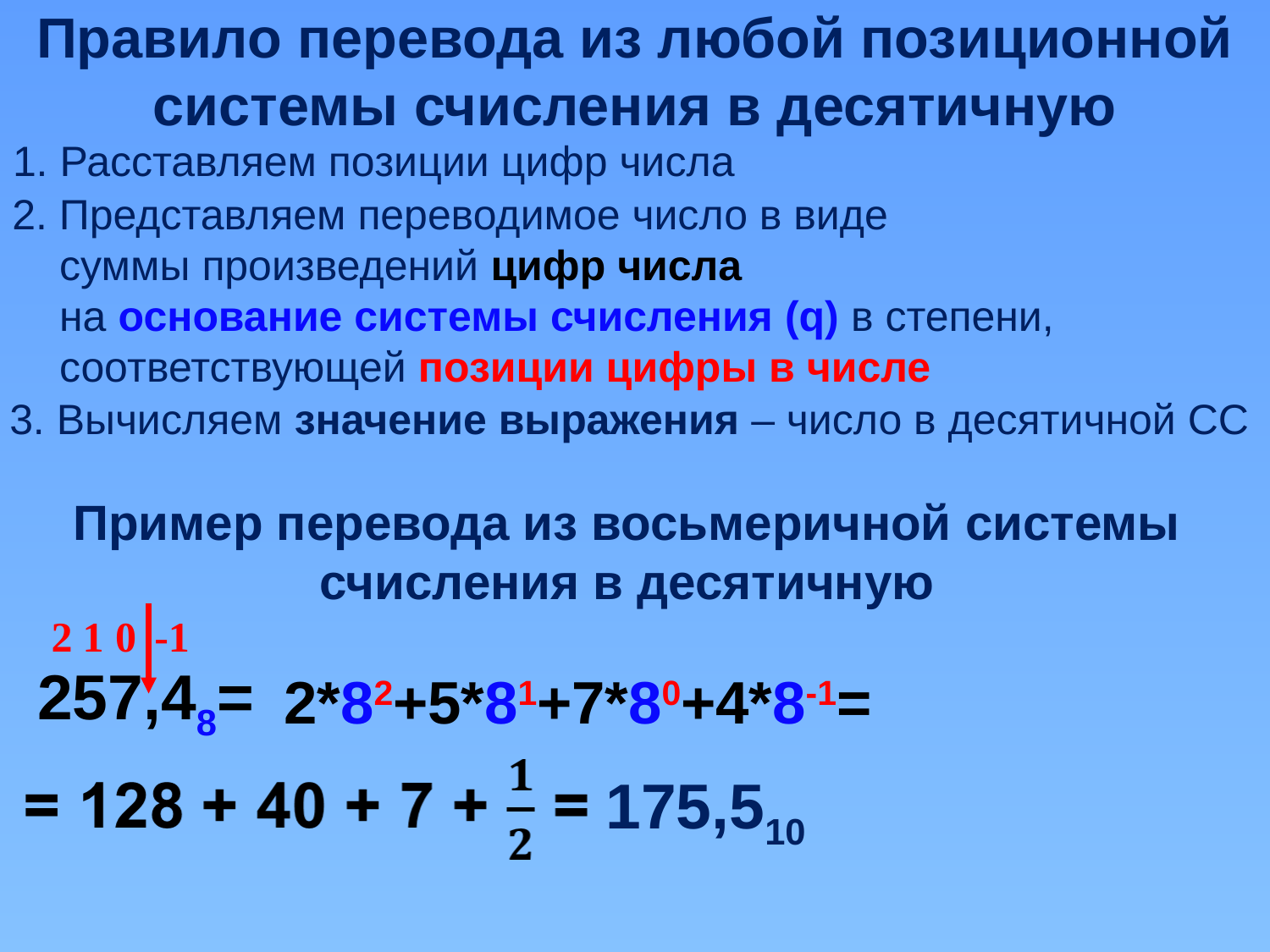

Правило перевода из любой позиционной системы счисления в десятичную
1. Расставляем позиции цифр числа
2. Представляем переводимое число в виде
    суммы произведений цифр числа
    на основание системы счисления (q) в степени,
    соответствующей позиции цифры в числе
3. Вычисляем значение выражения – число в десятичной СС
Пример перевода из восьмеричной системы счисления в десятичную

2*82+5*81+7*80+4*8-1=

-1
2
1

257,48=
0

 175,510